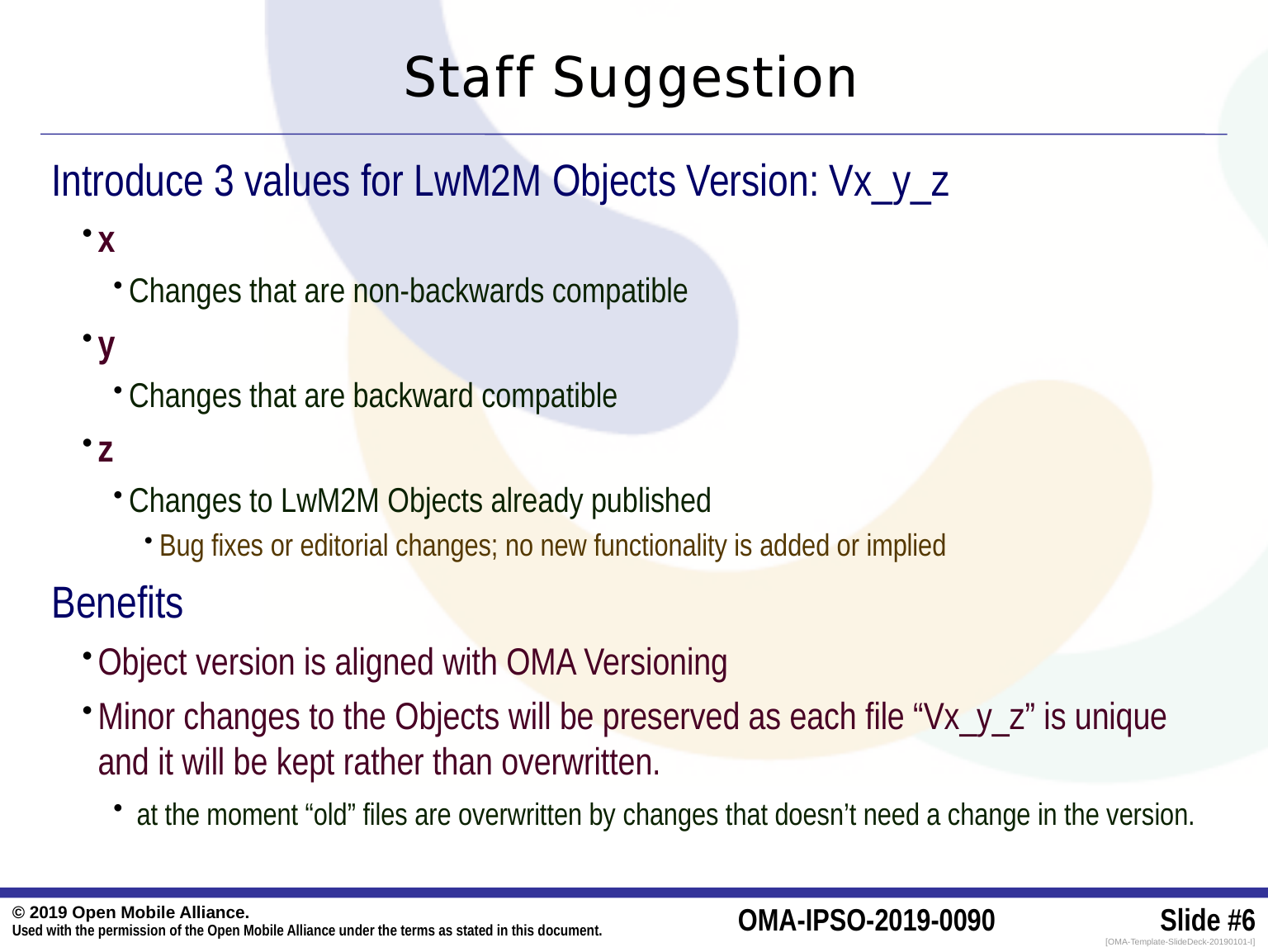

# Staff Suggestion
Introduce 3 values for LwM2M Objects Version: Vx_y_z
x
Changes that are non-backwards compatible
y
Changes that are backward compatible
z
Changes to LwM2M Objects already published
Bug fixes or editorial changes; no new functionality is added or implied
Benefits
Object version is aligned with OMA Versioning
Minor changes to the Objects will be preserved as each file “Vx_y_z” is unique and it will be kept rather than overwritten.
 at the moment “old” files are overwritten by changes that doesn’t need a change in the version.